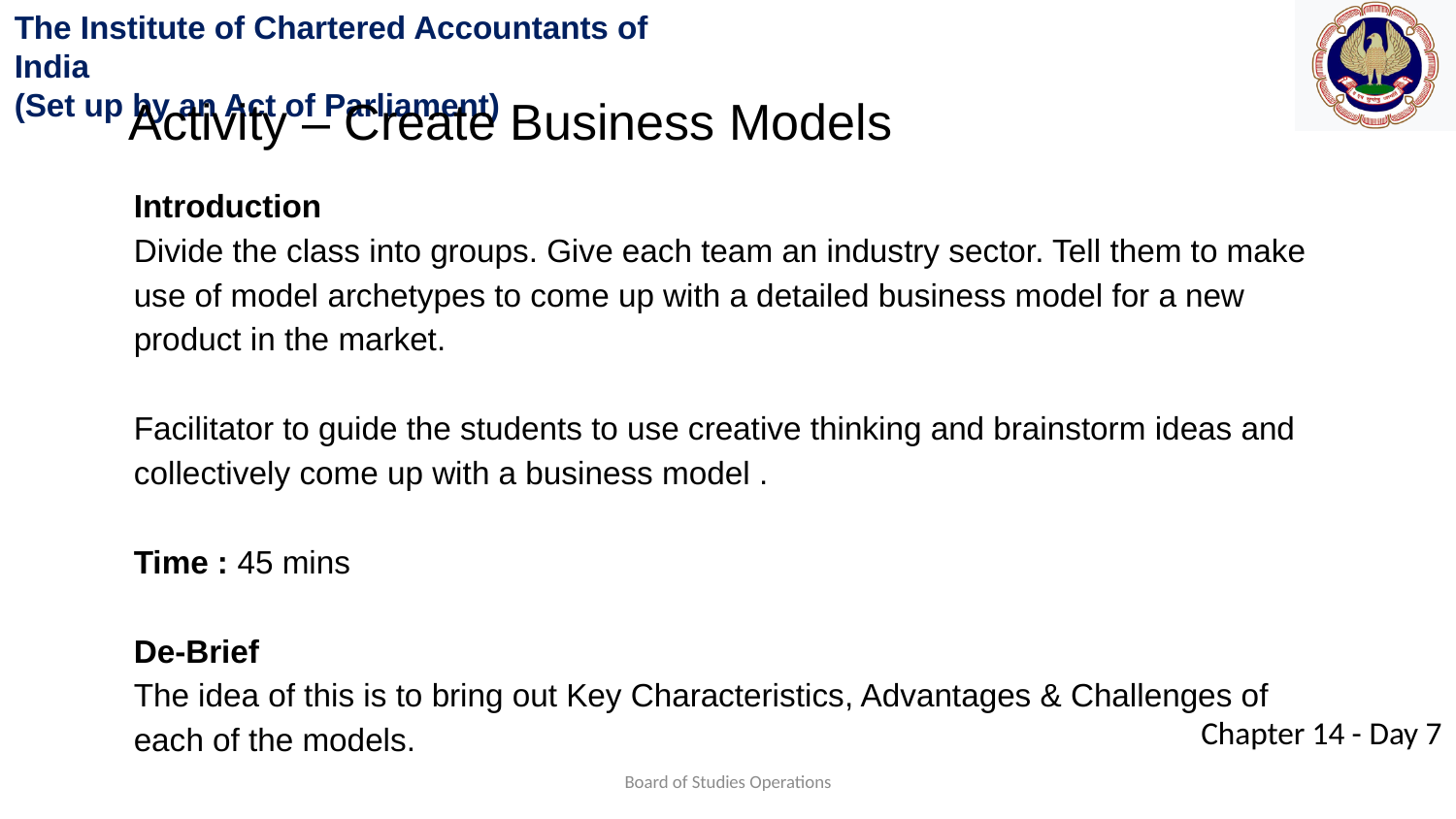

Activity – Create Business Models
Introduction
Divide the class into groups. Give each team an industry sector. Tell them to make use of model archetypes to come up with a detailed business model for a new product in the market.

Facilitator to guide the students to use creative thinking and brainstorm ideas and collectively come up with a business model .

Time : 45 mins

De-Brief
The idea of this is to bring out Key Characteristics, Advantages & Challenges of each of the models.
Board of Studies Operations